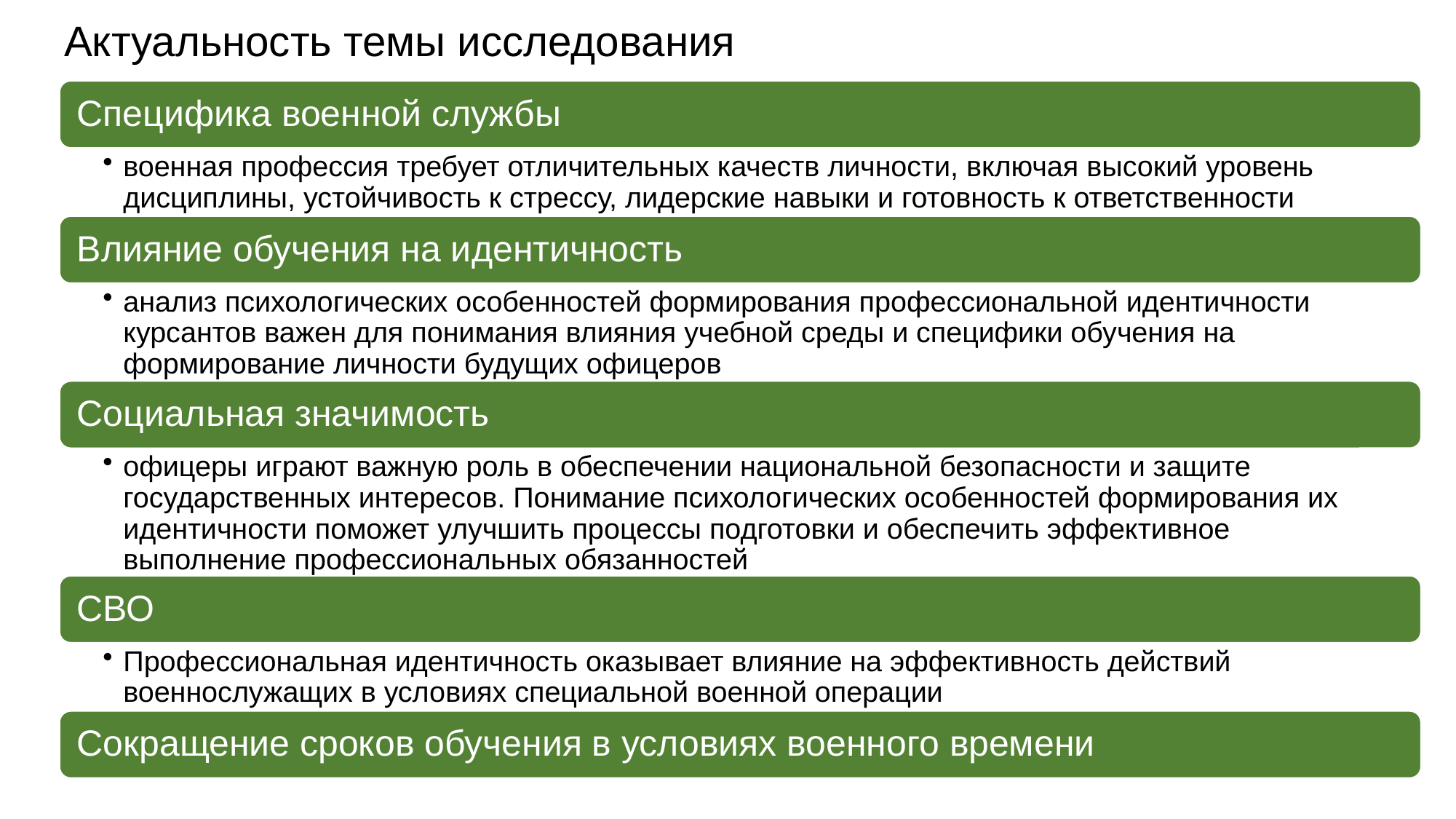

Актуальность темы исследования
Специфика военной службы
военная профессия требует отличительных качеств личности, включая высокий уровень дисциплины, устойчивость к стрессу, лидерские навыки и готовность к ответственности
Влияние обучения на идентичность
анализ психологических особенностей формирования профессиональной идентичности курсантов важен для понимания влияния учебной среды и специфики обучения на формирование личности будущих офицеров
Социальная значимость
офицеры играют важную роль в обеспечении национальной безопасности и защите государственных интересов. Понимание психологических особенностей формирования их идентичности поможет улучшить процессы подготовки и обеспечить эффективное выполнение профессиональных обязанностей
СВО
Профессиональная идентичность оказывает влияние на эффективность действий военнослужащих в условиях специальной военной операции
Сокращение сроков обучения в условиях военного времени